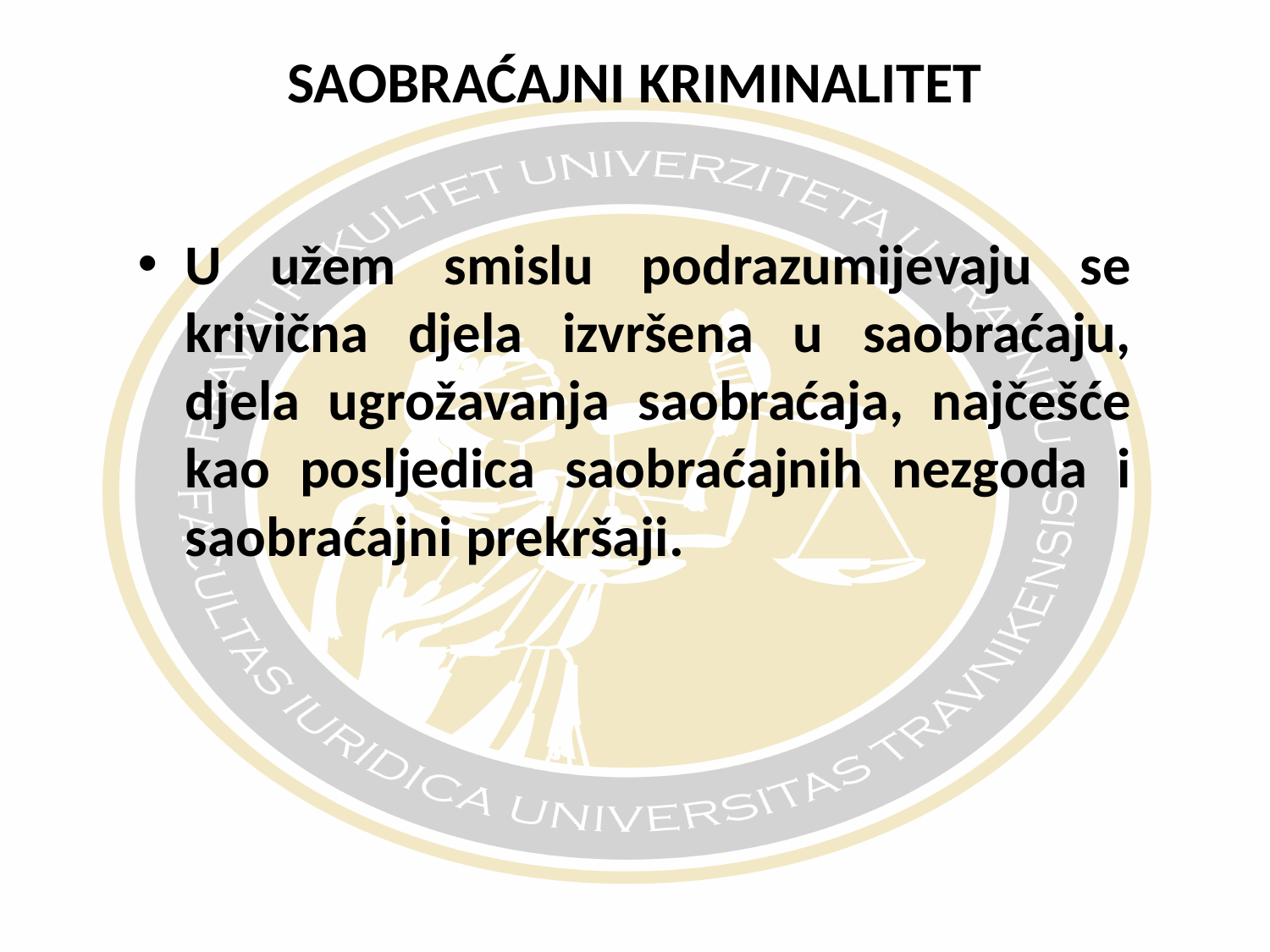

# SAOBRAĆAJNI KRIMINALITET
U užem smislu podrazumijevaju se krivična djela izvršena u saobraćaju, djela ugrožavanja saobraćaja, najčešće kao posljedica saobraćajnih nezgoda i saobraćajni prekršaji.